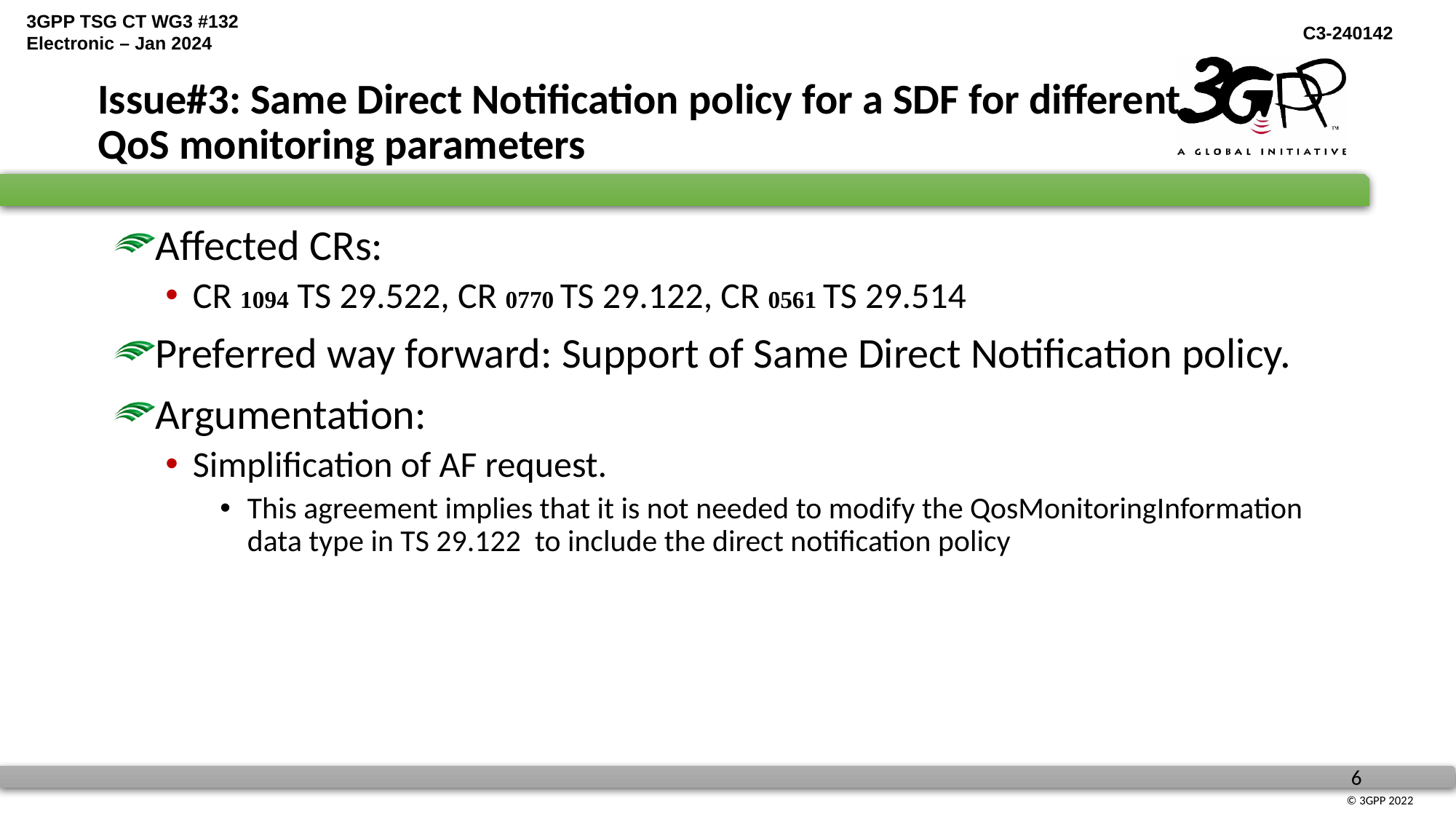

# Issue#3: Same Direct Notification policy for a SDF for different QoS monitoring parameters
Affected CRs:
CR 1094 TS 29.522, CR 0770 TS 29.122, CR 0561 TS 29.514
Preferred way forward: Support of Same Direct Notification policy.
Argumentation:
Simplification of AF request.
This agreement implies that it is not needed to modify the QosMonitoringInformation data type in TS 29.122  to include the direct notification policy